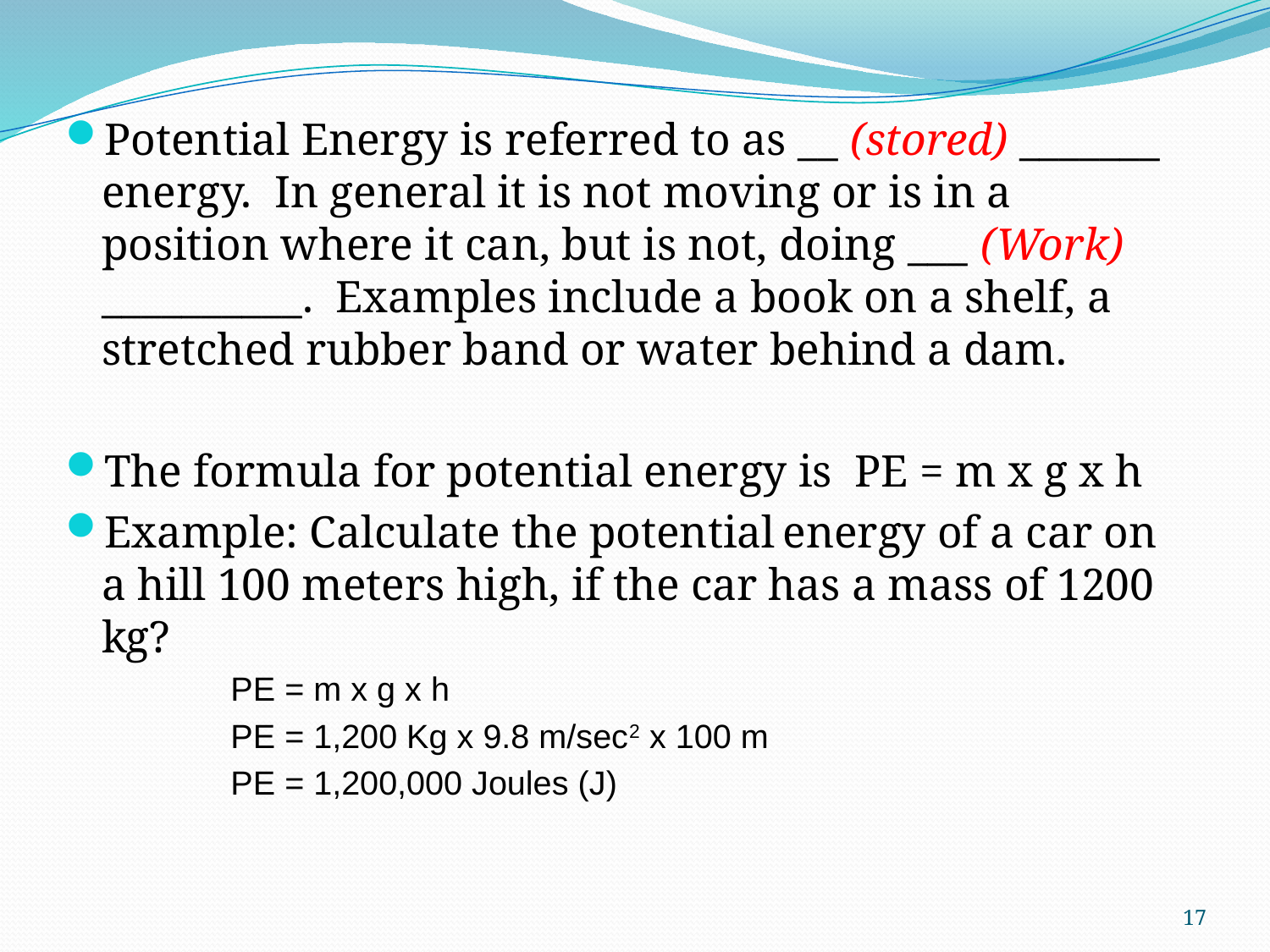

Potential Energy is referred to as __ (stored) _______ energy.  In general it is not moving or is in a position where it can, but is not, doing ___ (Work) __________.  Examples include a book on a shelf, a stretched rubber band or water behind a dam.

The formula for potential energy is  PE = m x g x h
Example: Calculate the potential energy of a car on a hill 100 meters high, if the car has a mass of 1200 kg?
PE = m x g x h
PE = 1,200 Kg x 9.8 m/sec2 x 100 m
PE = 1,200,000 Joules (J)
17